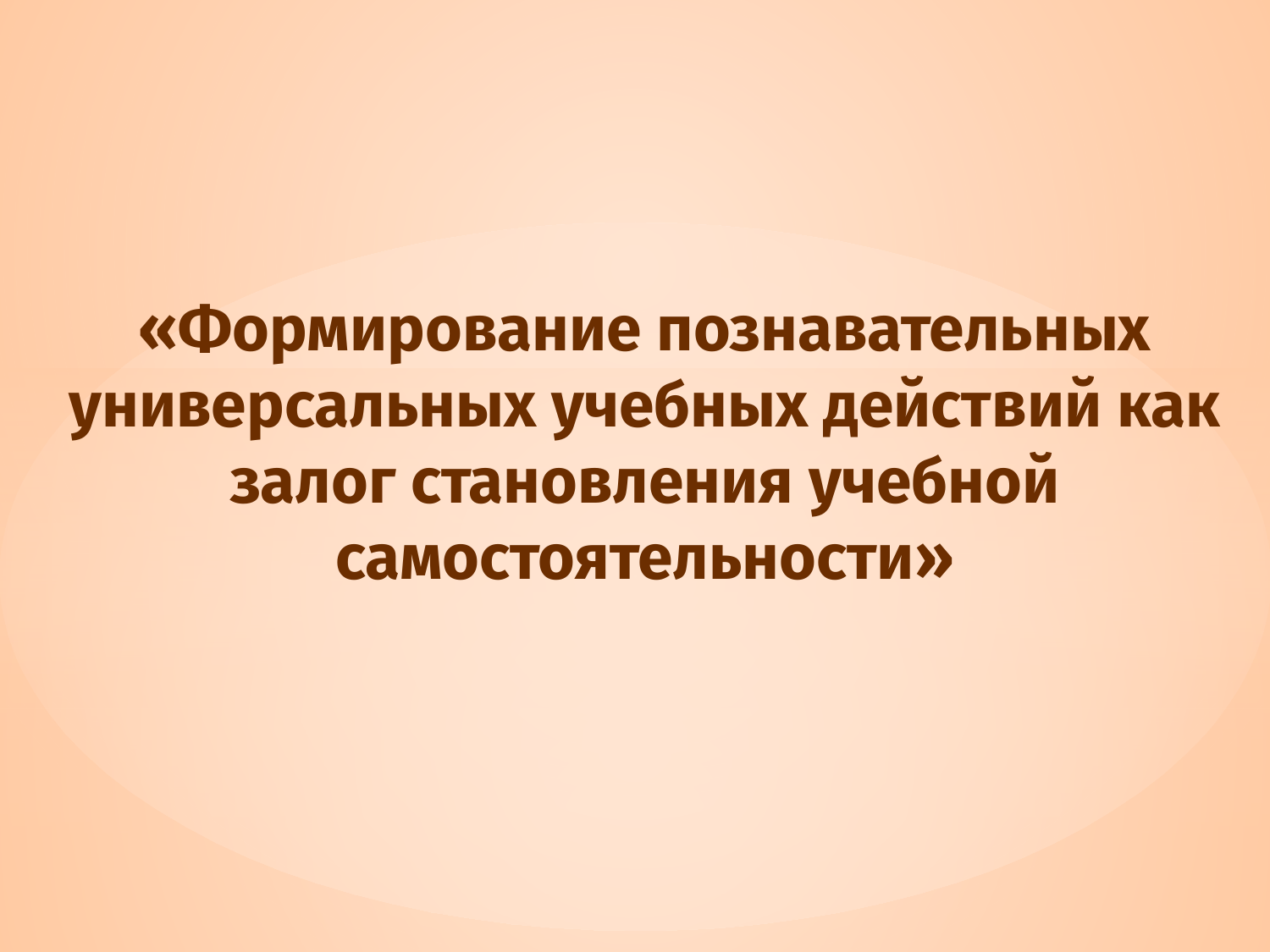

# «Формирование познавательных универсальных учебных действий как залог становления учебной самостоятельности»